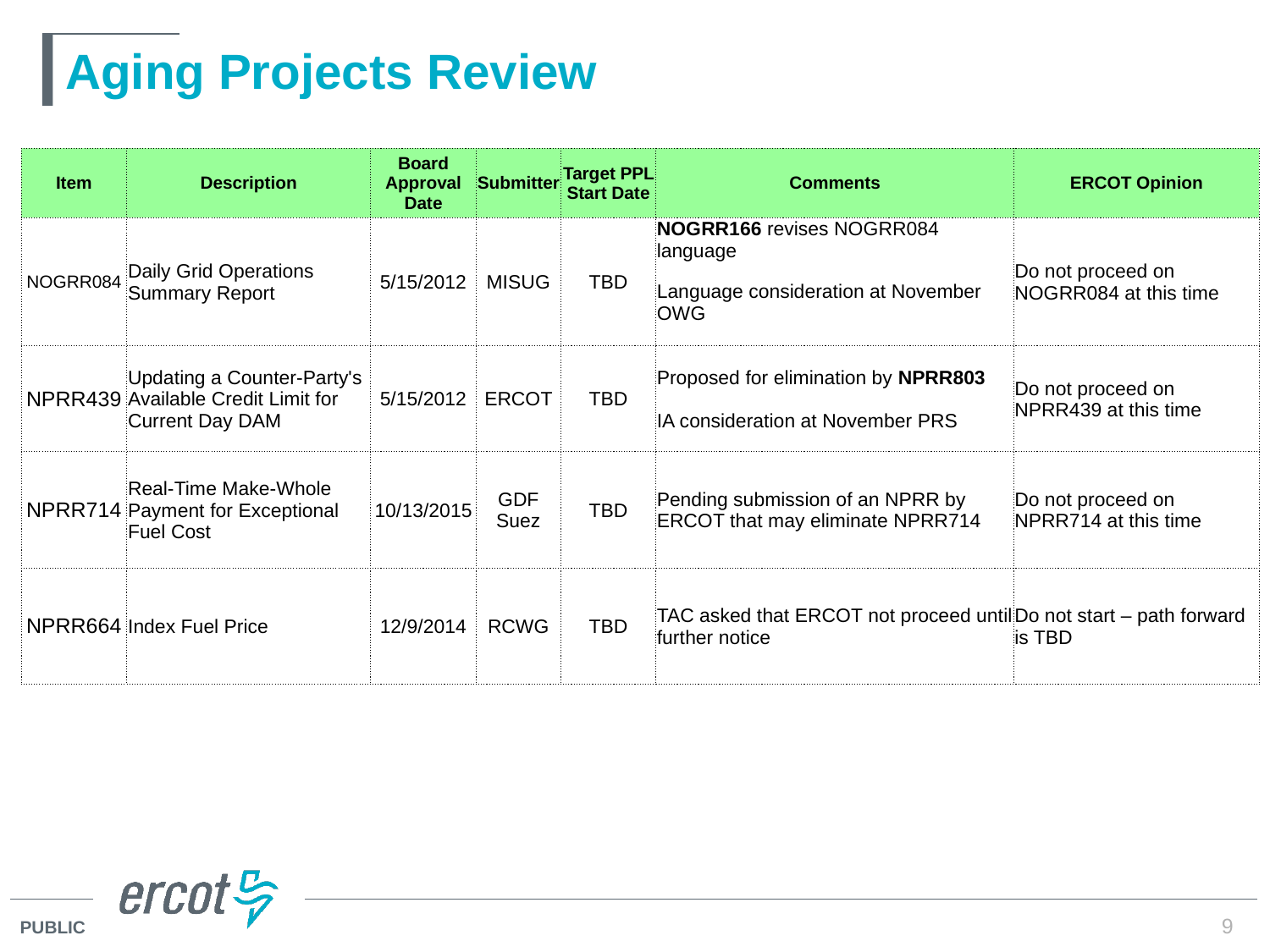

# Aging Projects Review
| Item | Description | Board Approval Date | Submitter | Target PPL Start Date | Comments | ERCOT Opinion |
| --- | --- | --- | --- | --- | --- | --- |
| NOGRR084 | Daily Grid Operations Summary Report | 5/15/2012 | MISUG | TBD | NOGRR166 revises NOGRR084 language Language consideration at November OWG | Do not proceed on NOGRR084 at this time |
| NPRR439 | Updating a Counter-Party's Available Credit Limit for Current Day DAM | 5/15/2012 | ERCOT | TBD | Proposed for elimination by NPRR803 IA consideration at November PRS | Do not proceed on NPRR439 at this time |
| NPRR714 | Real-Time Make-Whole Payment for Exceptional Fuel Cost | 10/13/2015 | GDF Suez | TBD | Pending submission of an NPRR by ERCOT that may eliminate NPRR714 | Do not proceed on NPRR714 at this time |
| NPRR664 | Index Fuel Price | 12/9/2014 | RCWG | TBD | TAC asked that ERCOT not proceed until further notice | Do not start – path forward is TBD |
9